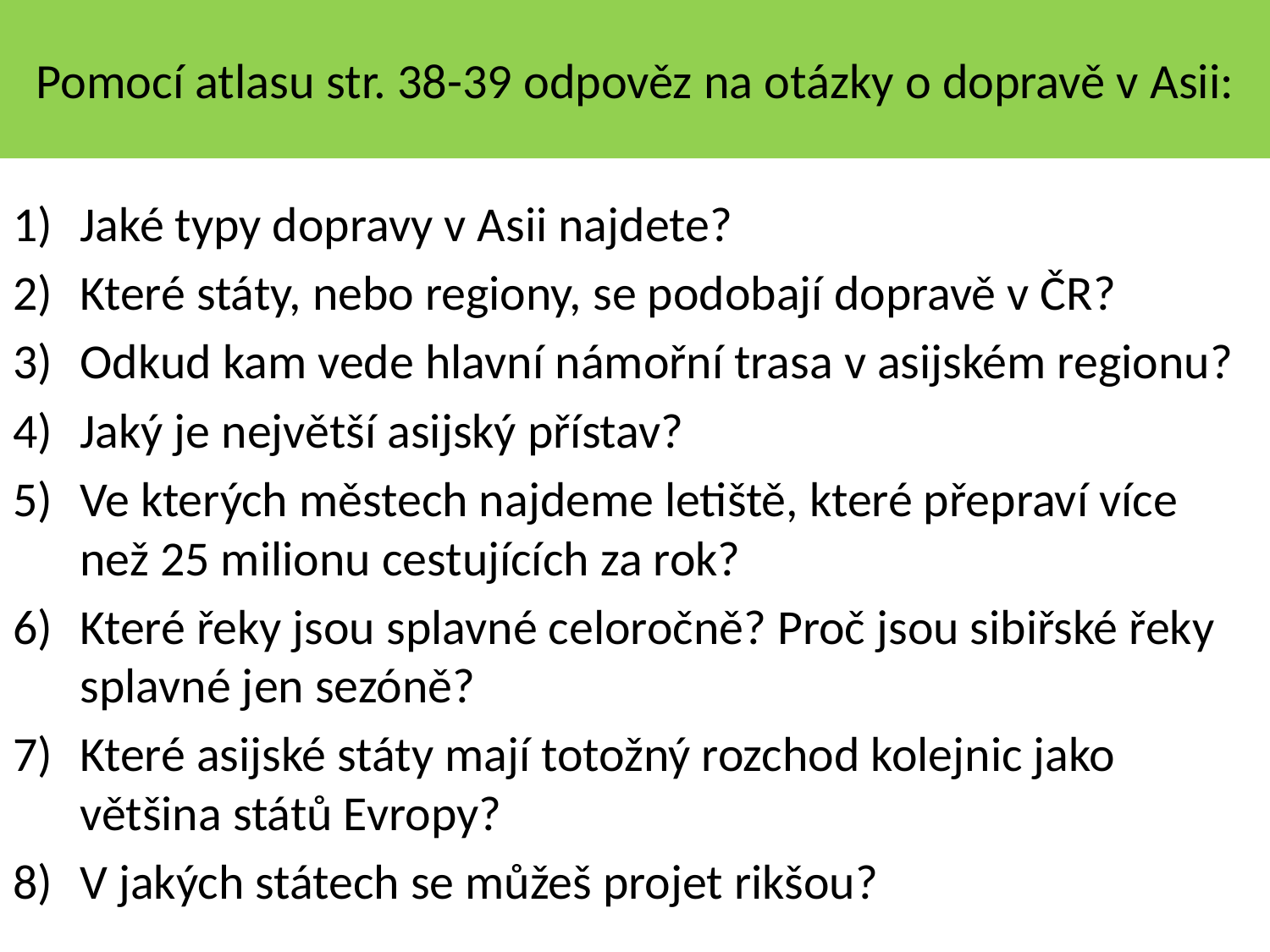

# Pomocí atlasu str. 38-39 odpověz na otázky o dopravě v Asii:
Jaké typy dopravy v Asii najdete?
Které státy, nebo regiony, se podobají dopravě v ČR?
Odkud kam vede hlavní námořní trasa v asijském regionu?
Jaký je největší asijský přístav?
Ve kterých městech najdeme letiště, které přepraví více než 25 milionu cestujících za rok?
Které řeky jsou splavné celoročně? Proč jsou sibiřské řeky splavné jen sezóně?
Které asijské státy mají totožný rozchod kolejnic jako většina států Evropy?
V jakých státech se můžeš projet rikšou?